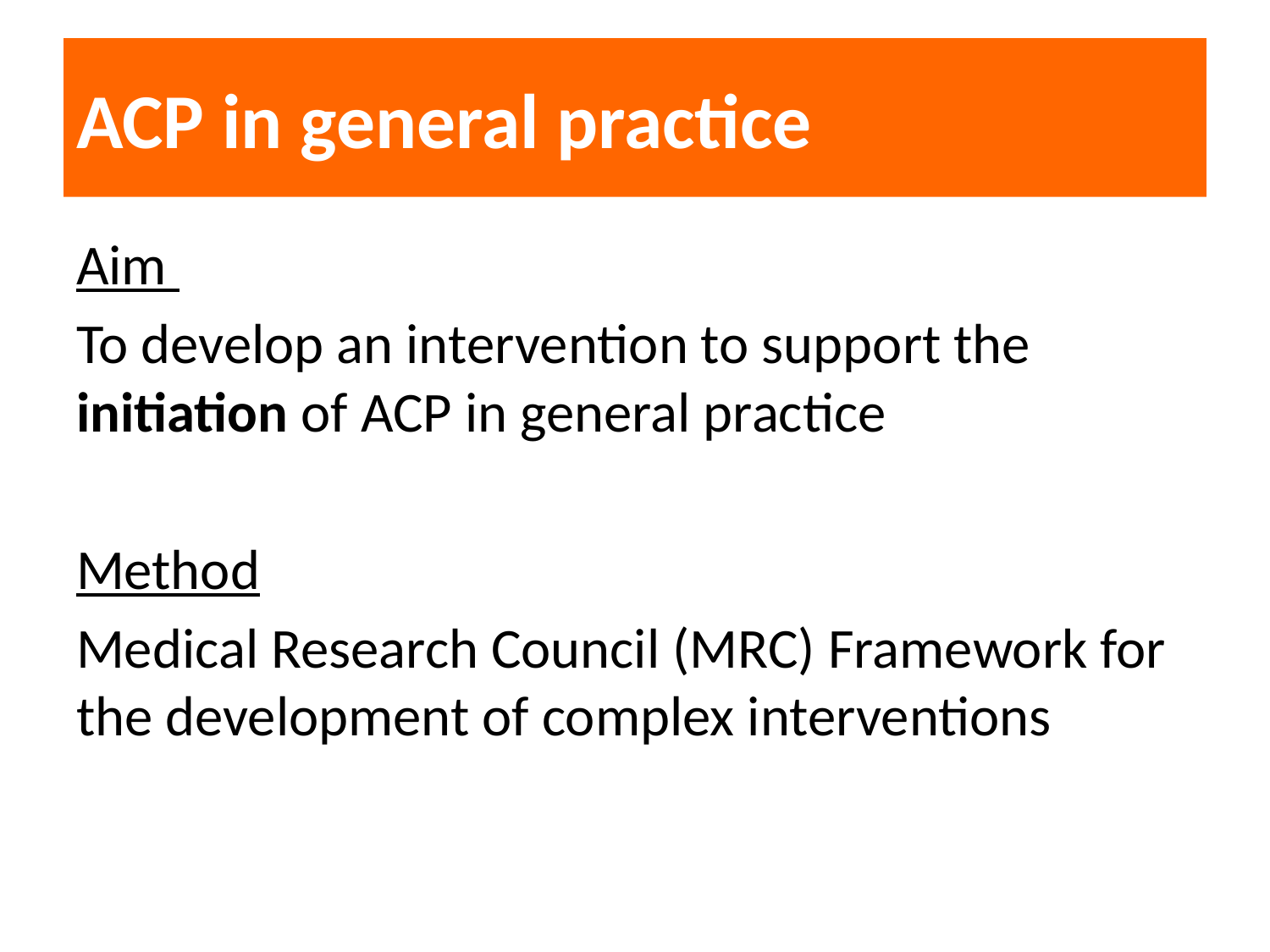

# ACP in general practice
Aim
To develop an intervention to support the initiation of ACP in general practice

Method
Medical Research Council (MRC) Framework for the development of complex interventions